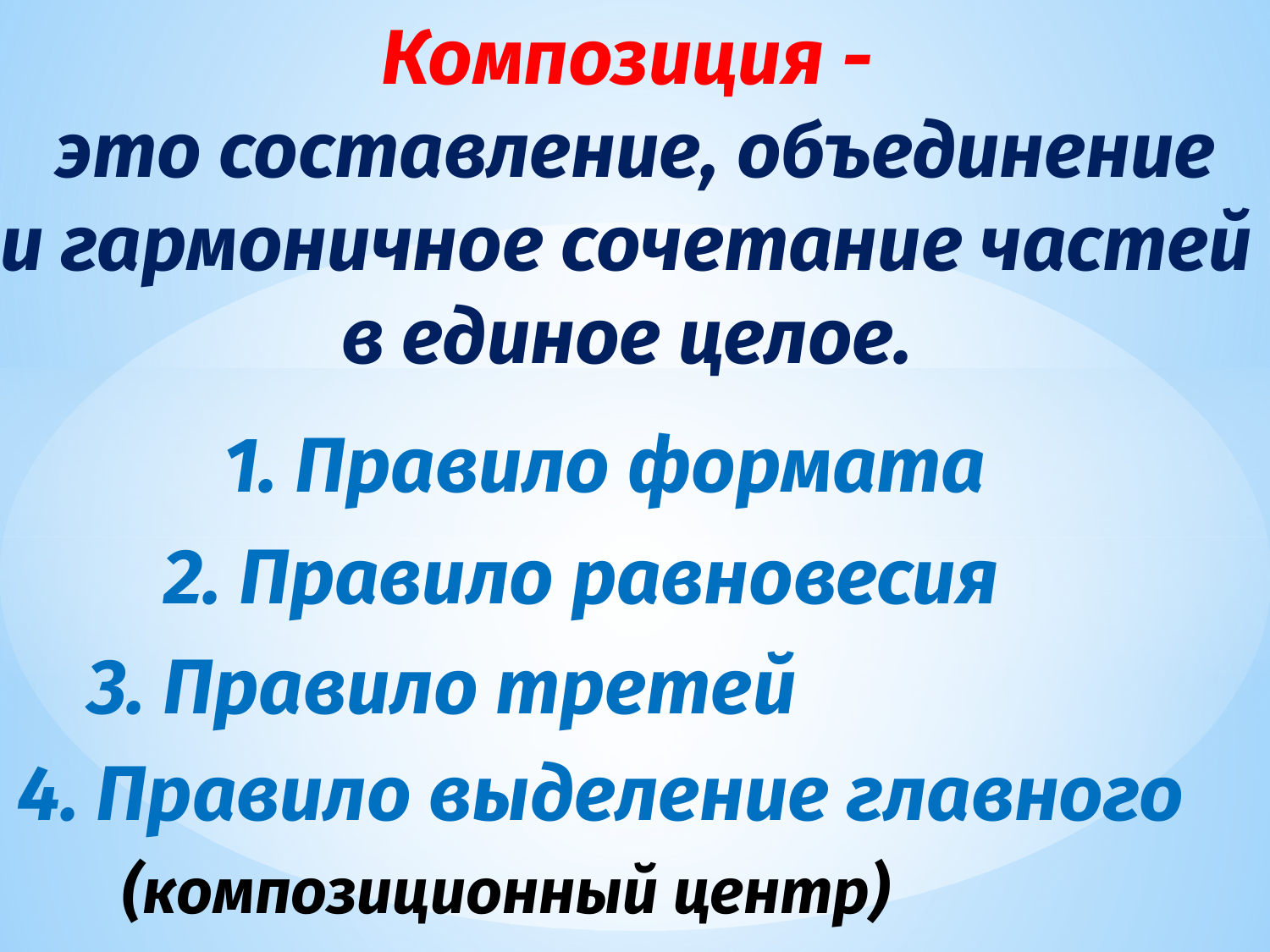

Композиция -
  это составление, объединение
и гармоничное сочетание частей в единое целое.
 1. Правило формата
2. Правило равновесия
3. Правило третей
4. Правило выделение главного
      (композиционный центр)